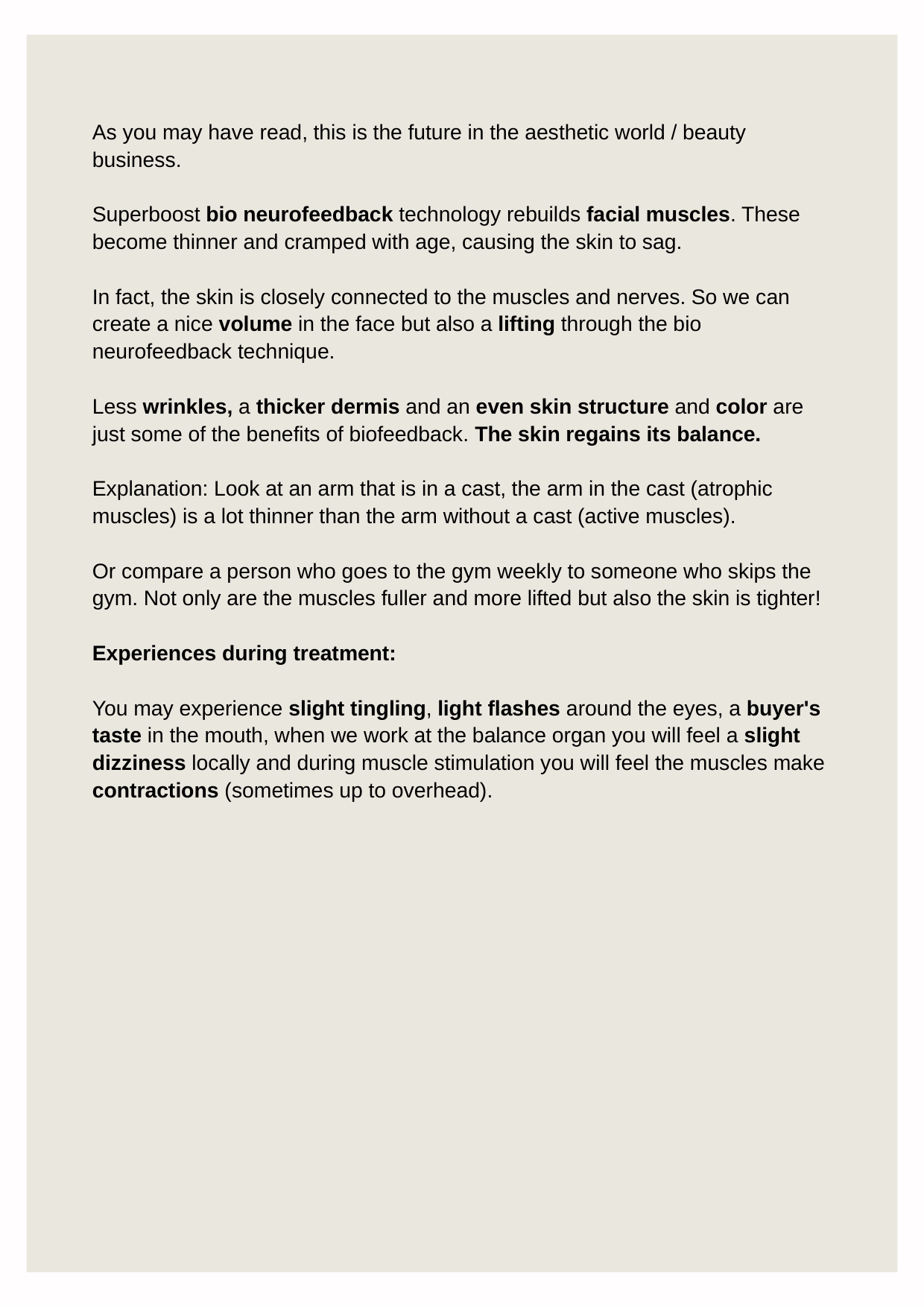

As you may have read, this is the future in the aesthetic world / beauty business.

Superboost bio neurofeedback technology rebuilds facial muscles. These become thinner and cramped with age, causing the skin to sag.

In fact, the skin is closely connected to the muscles and nerves. So we can create a nice volume in the face but also a lifting through the bio neurofeedback technique.

Less wrinkles, a thicker dermis and an even skin structure and color are just some of the benefits of biofeedback. The skin regains its balance.

Explanation: Look at an arm that is in a cast, the arm in the cast (atrophic muscles) is a lot thinner than the arm without a cast (active muscles).

Or compare a person who goes to the gym weekly to someone who skips the gym. Not only are the muscles fuller and more lifted but also the skin is tighter!

Experiences during treatment:

You may experience slight tingling, light flashes around the eyes, a buyer's taste in the mouth, when we work at the balance organ you will feel a slight dizziness locally and during muscle stimulation you will feel the muscles make contractions (sometimes up to overhead).